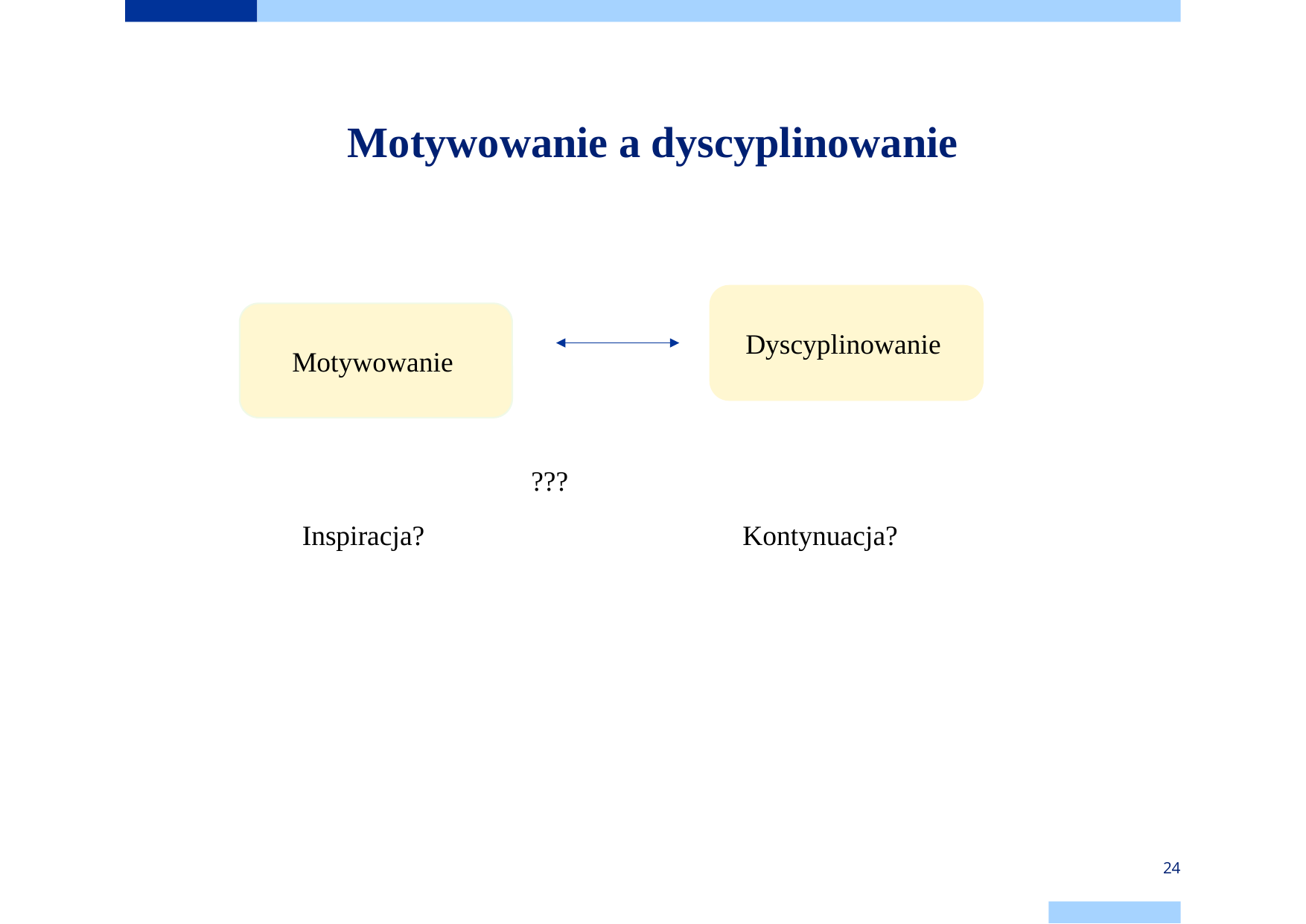

# Motywowanie a dyscyplinowanie

			          ???
                         Inspiracja?                                             Kontynuacja?
Dyscyplinowanie
Motywowanie
24